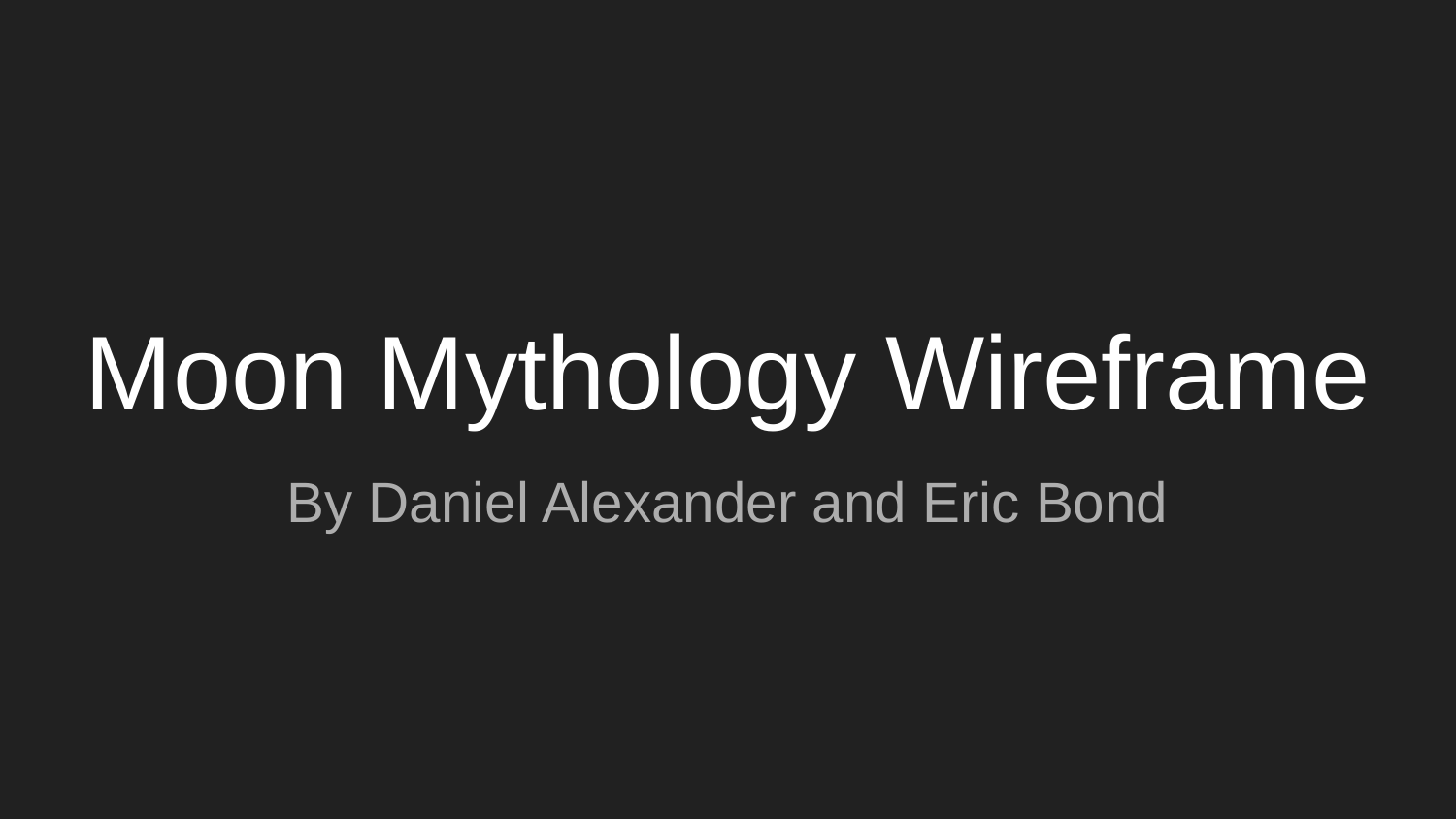

# Moon Mythology Wireframe
By Daniel Alexander and Eric Bond